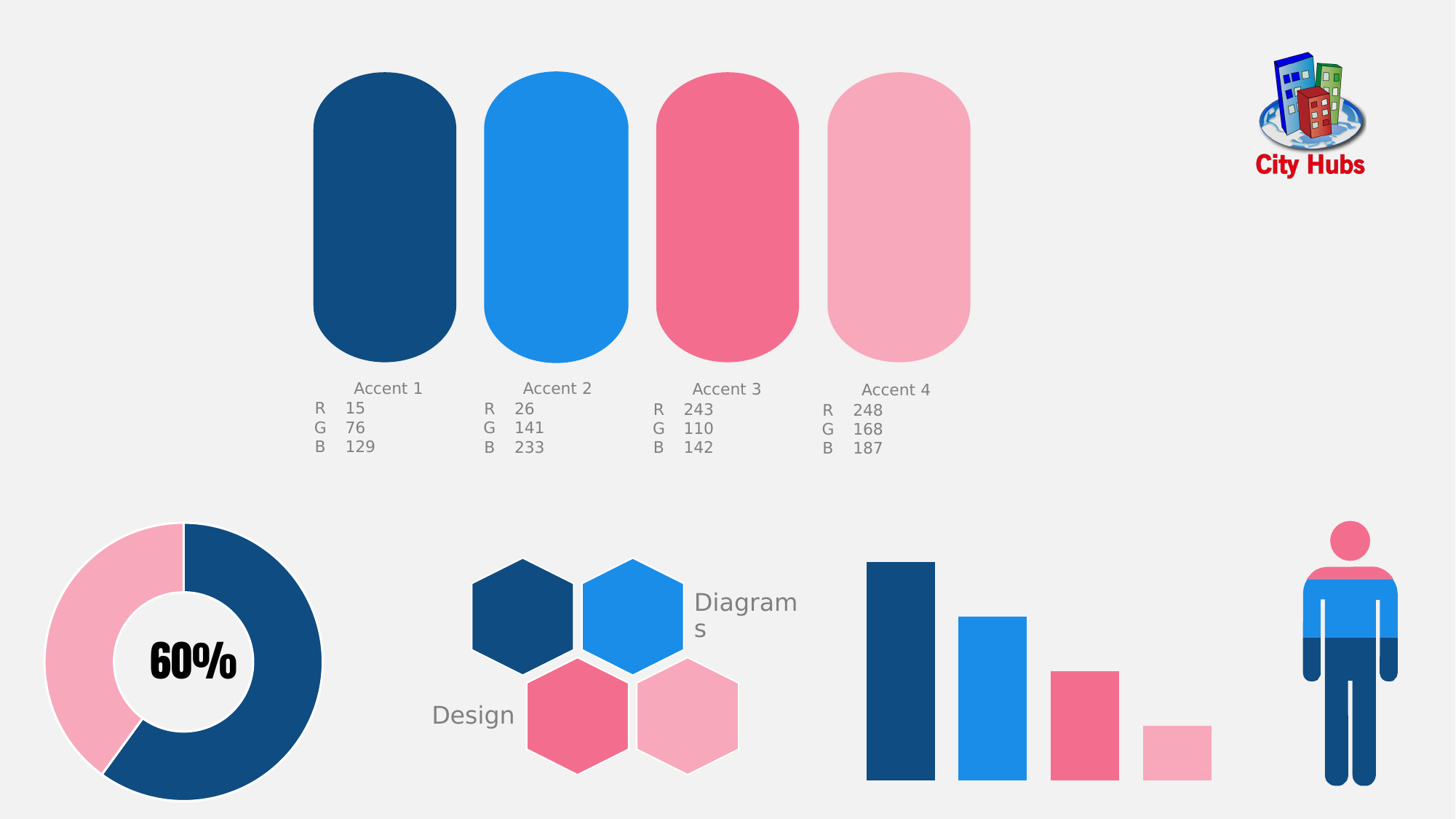

Accent 1
Accent 2
Accent 3
Accent 4
15
76
129
R
G
B
26
141
233
R
G
B
243
110
142
R
G
B
248
168
187
R
G
B

### Chart

| Category | Sales |
|---|---|
| 1st Qtr | 0.6 |
| 2nd Qtr | 0.4 |
60%

Diagrams

Design

### Chart

| Category | Series 1 |
|---|---|
| Category 1 | 80.0 |
| Category 2 | 60.0 |
| Category 3 | 40.0 |
| Category 4 | 20.0 |